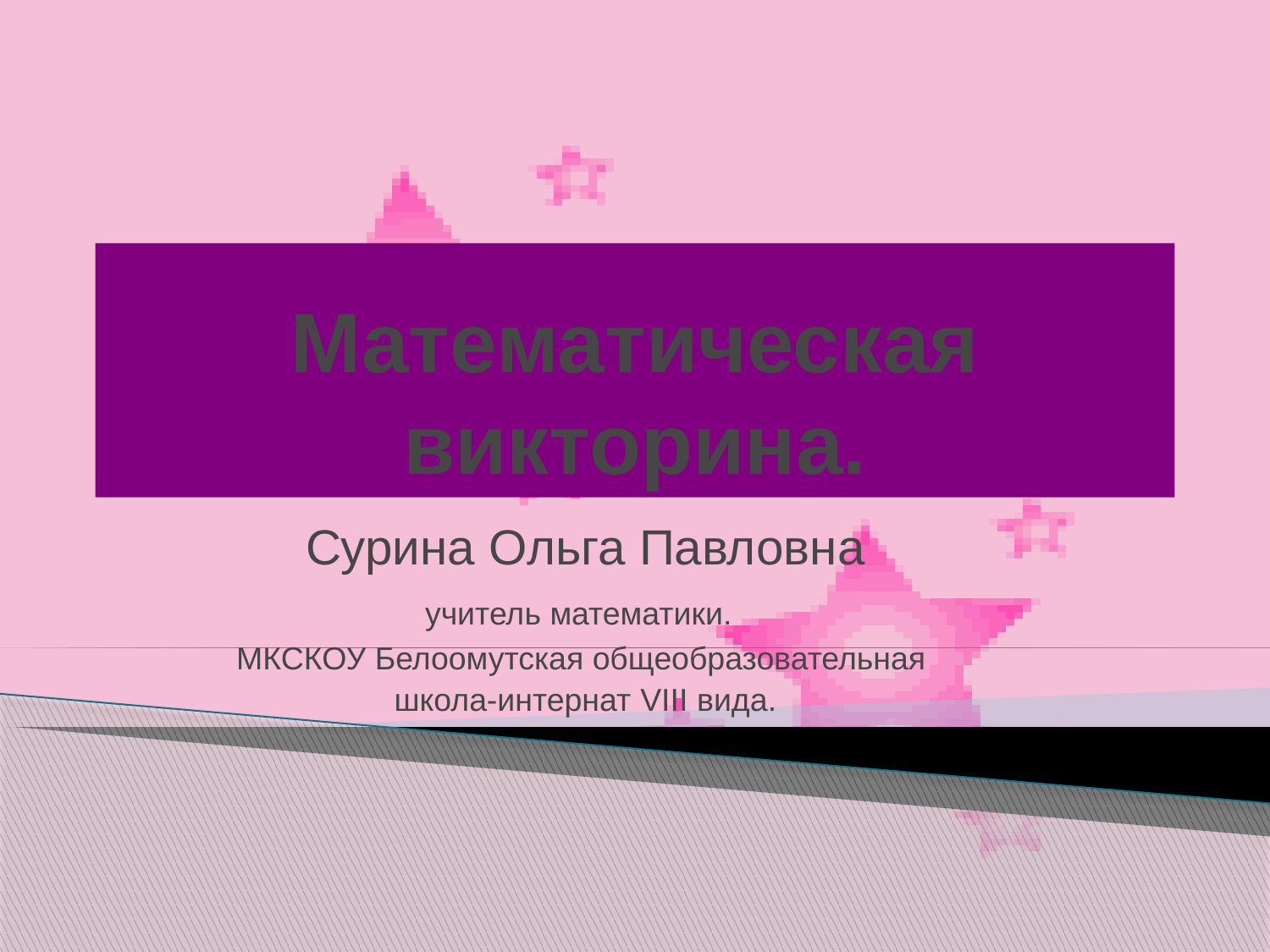

# Математическая викторина.

Сурина Ольга Павловна
учитель математики.
МКСКОУ Белоомутская общеобразовательная
школа-интернат VIII вида.